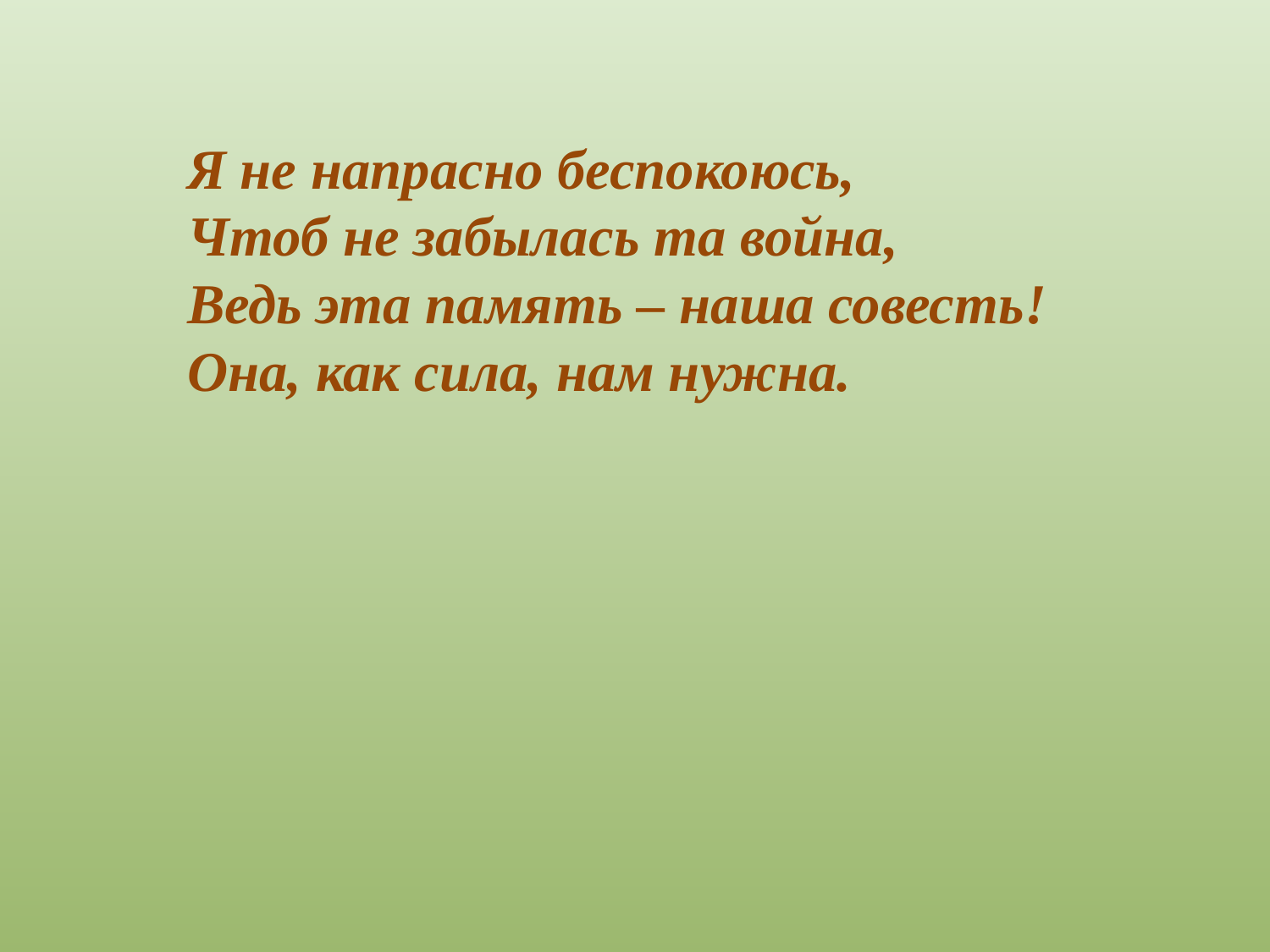

Я не напрасно беспокоюсь,
Чтоб не забылась та война,
Ведь эта память – наша совесть!
Она, как сила, нам нужна.